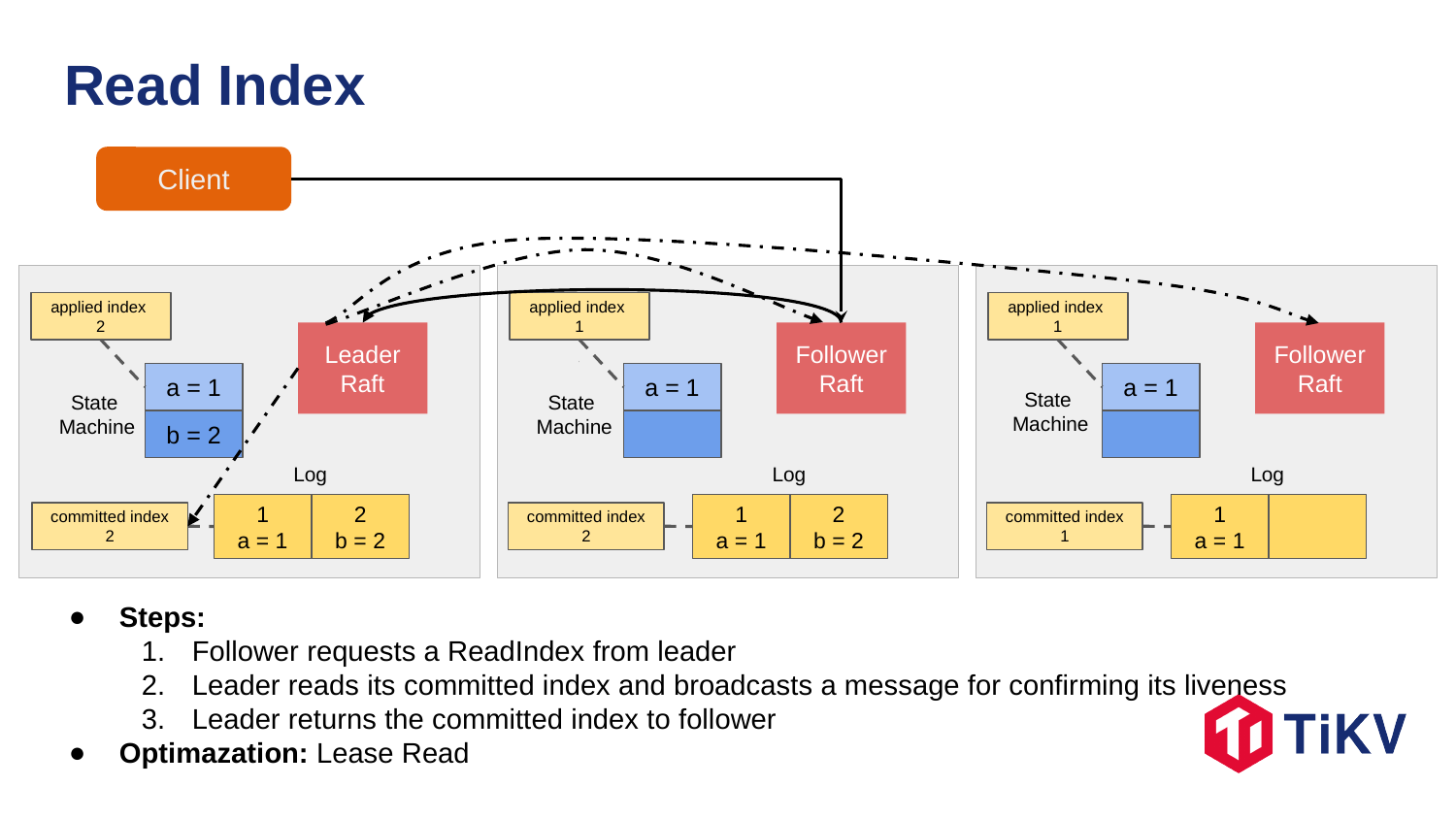

Read Index

Client

applied index
2
applied index
1
applied index
1
Leader
Raft
Follower
Raft
Follower
Raft
a = 1
b = 2
a = 1

a = 1

State
Machine
State
Machine
State
Machine
Log
Log
Log
1
a = 1
2
b = 2
1
a = 1
2
b = 2
1
a = 1

committed index
2
committed index
2
committed index
1
Steps:
Follower requests a ReadIndex from leader
Leader reads its committed index and broadcasts a message for confirming its liveness
Leader returns the committed index to follower
Optimazation: Lease Read